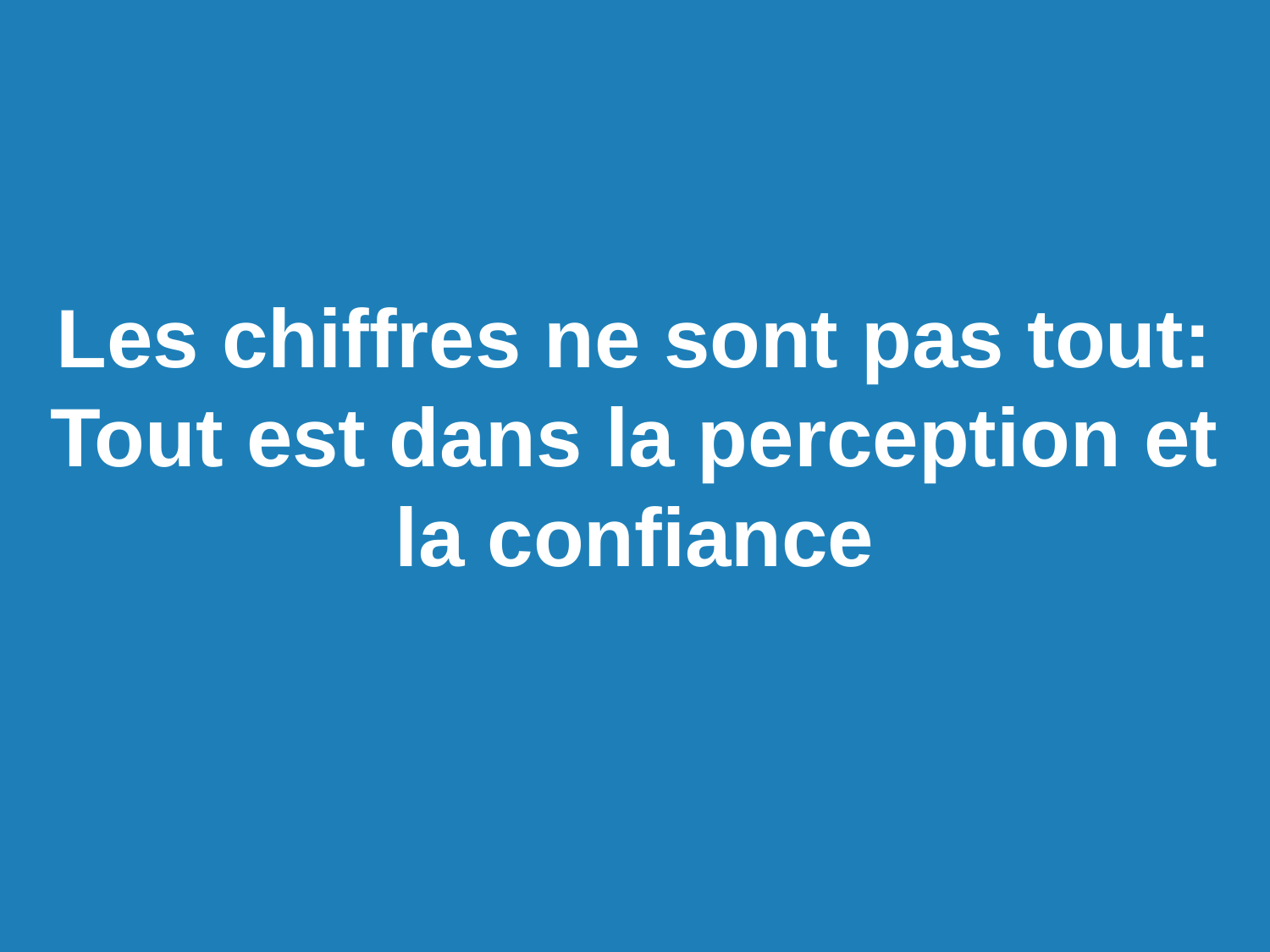

Les chiffres ne sont pas tout:
Tout est dans la perception et la confiance